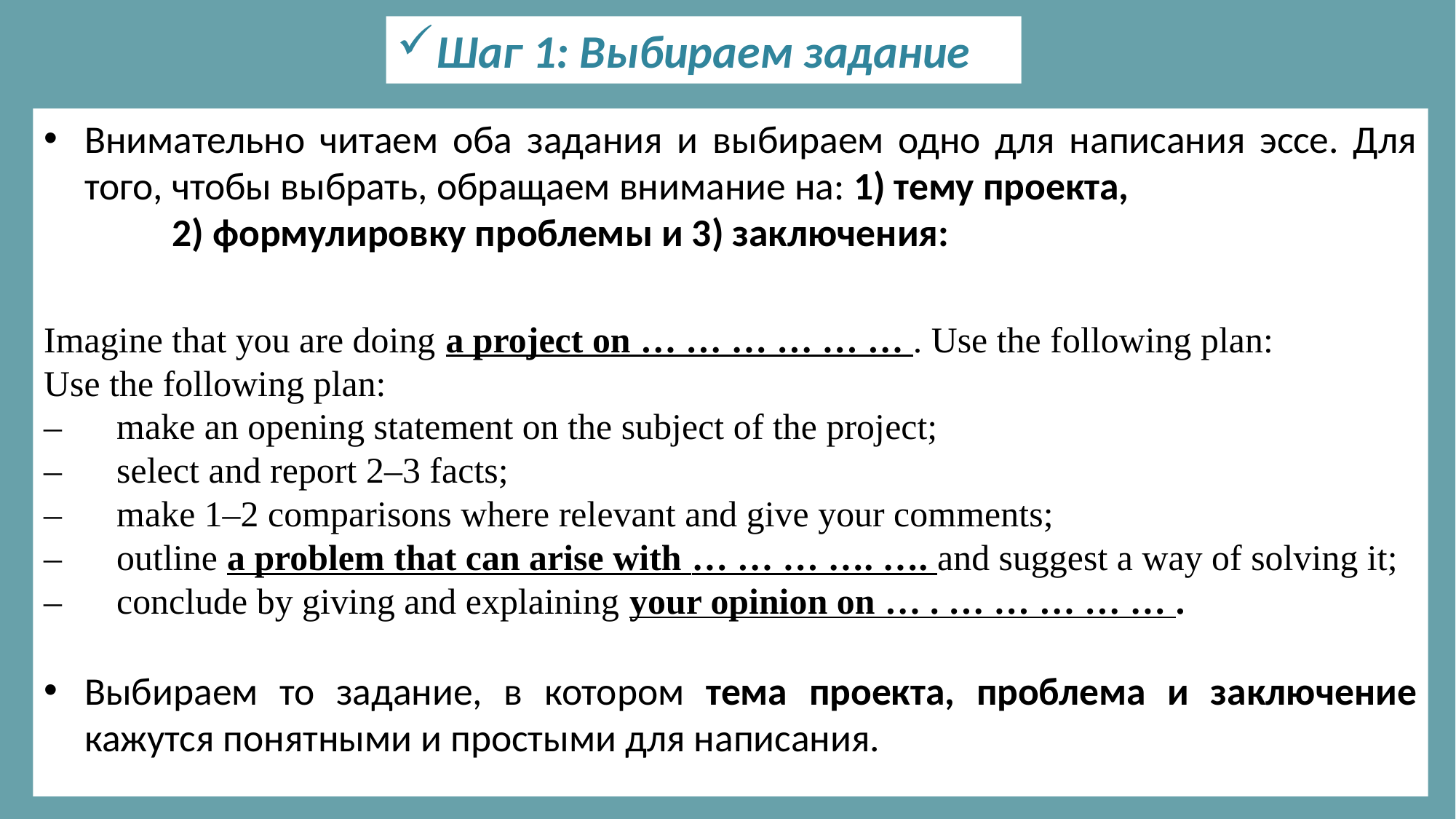

Шаг 1: Выбираем задание

Внимательно читаем оба задания и выбираем одно для написания эссе. Для того, чтобы выбрать, обращаем внимание на: 1) тему проекта,                                            2) формулировку проблемы и 3) заключения:

Imagine that you are doing a project on … … … … … … . Use the following plan:
Use the following plan:
–      make an opening statement on the subject of the project;
–      select and report 2–3 facts;
–      make 1–2 comparisons where relevant and give your comments;
–      outline a problem that can arise with … … … …. …. and suggest a way of solving it;
–      conclude by giving and explaining your opinion on … . … … … … … .

Выбираем то задание, в котором тема проекта, проблема и заключение кажутся понятными и простыми для написания.